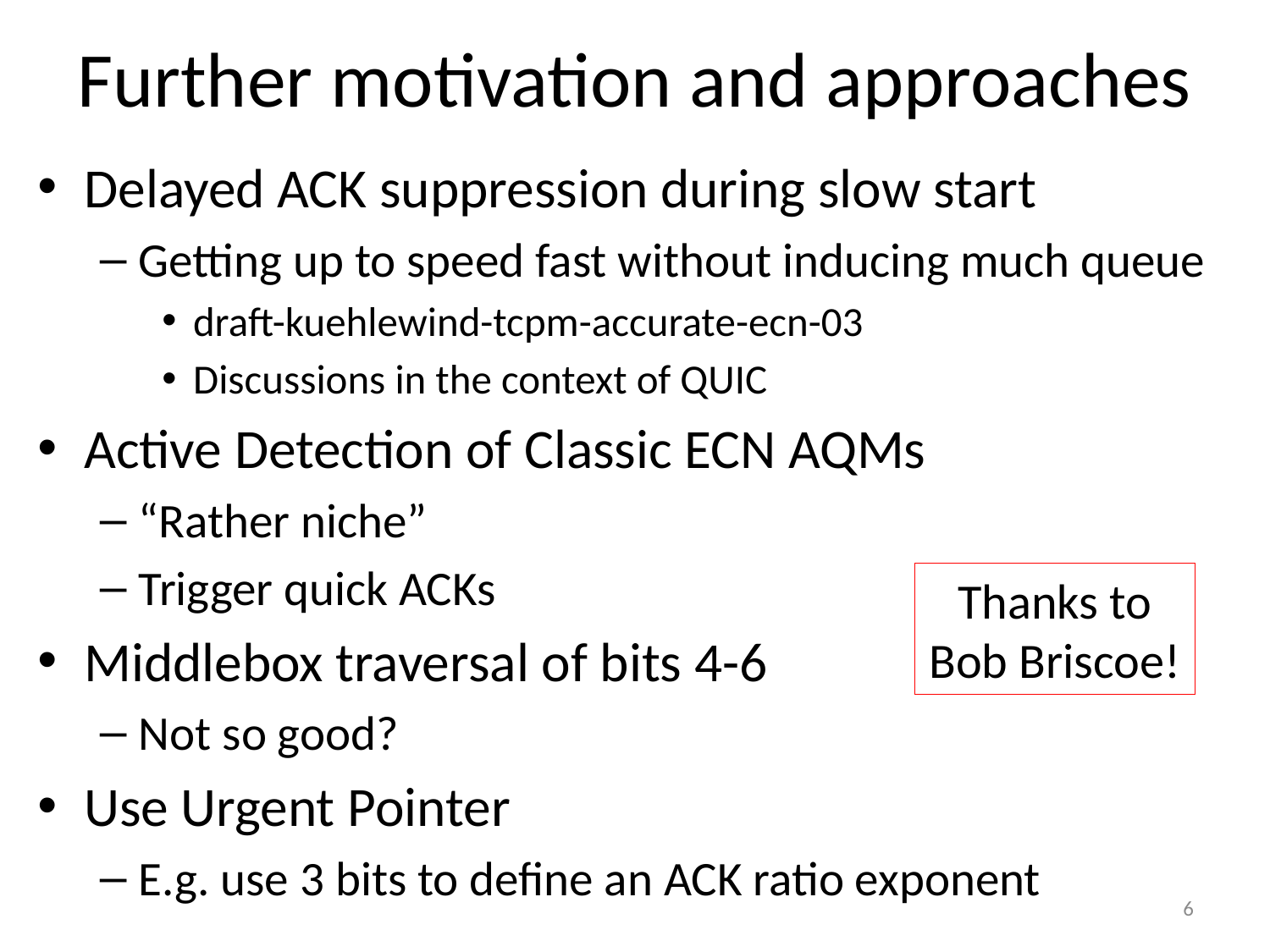

# Further motivation and approaches
Delayed ACK suppression during slow start
Getting up to speed fast without inducing much queue
draft-kuehlewind-tcpm-accurate-ecn-03
Discussions in the context of QUIC
Active Detection of Classic ECN AQMs
“Rather niche”
Trigger quick ACKs
Middlebox traversal of bits 4-6
Not so good?
Use Urgent Pointer
E.g. use 3 bits to define an ACK ratio exponent

Thanks to Bob Briscoe!
6